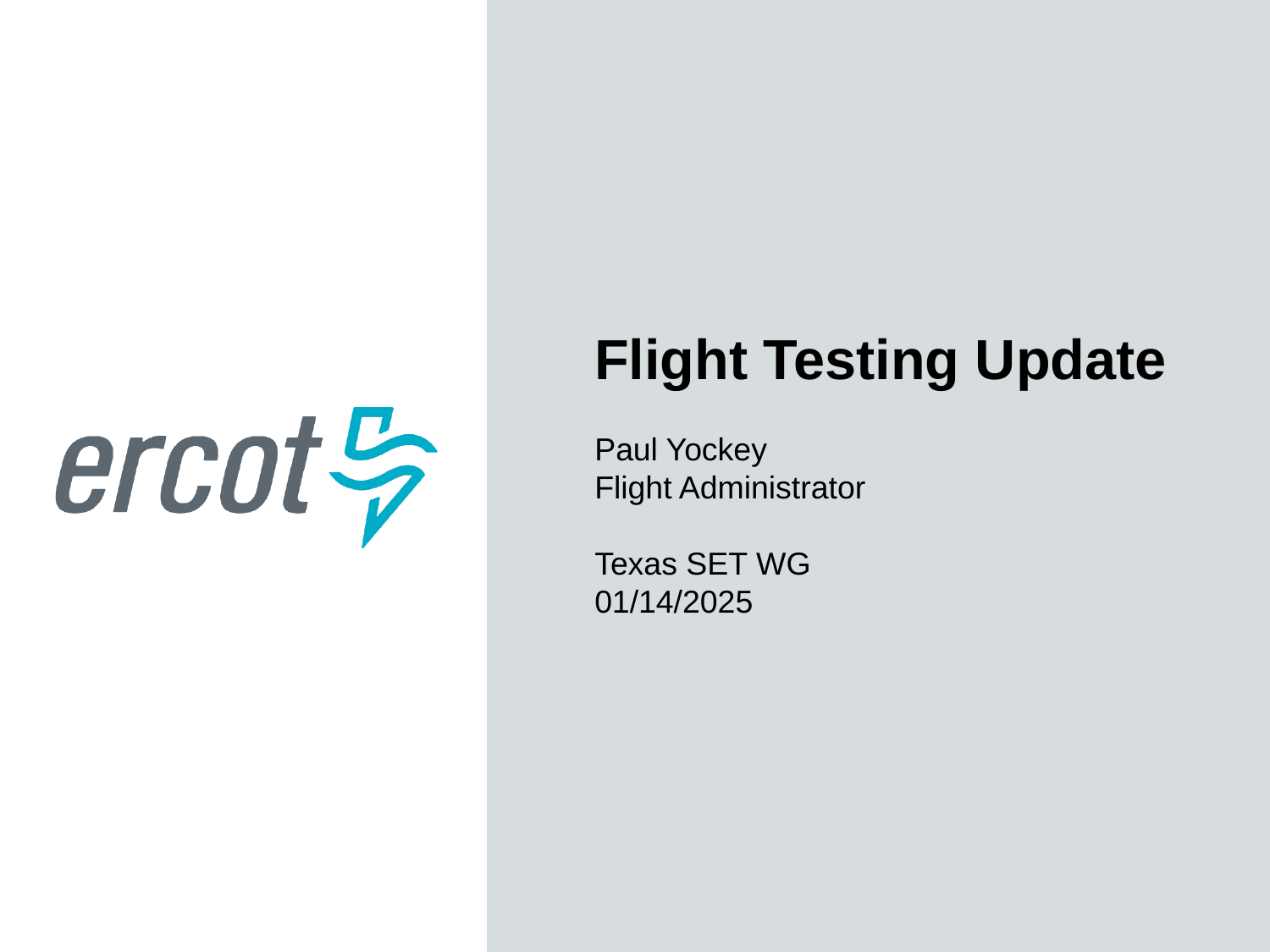

Flight Testing Update

Paul Yockey
Flight Administrator

Texas SET WG
01/14/2025